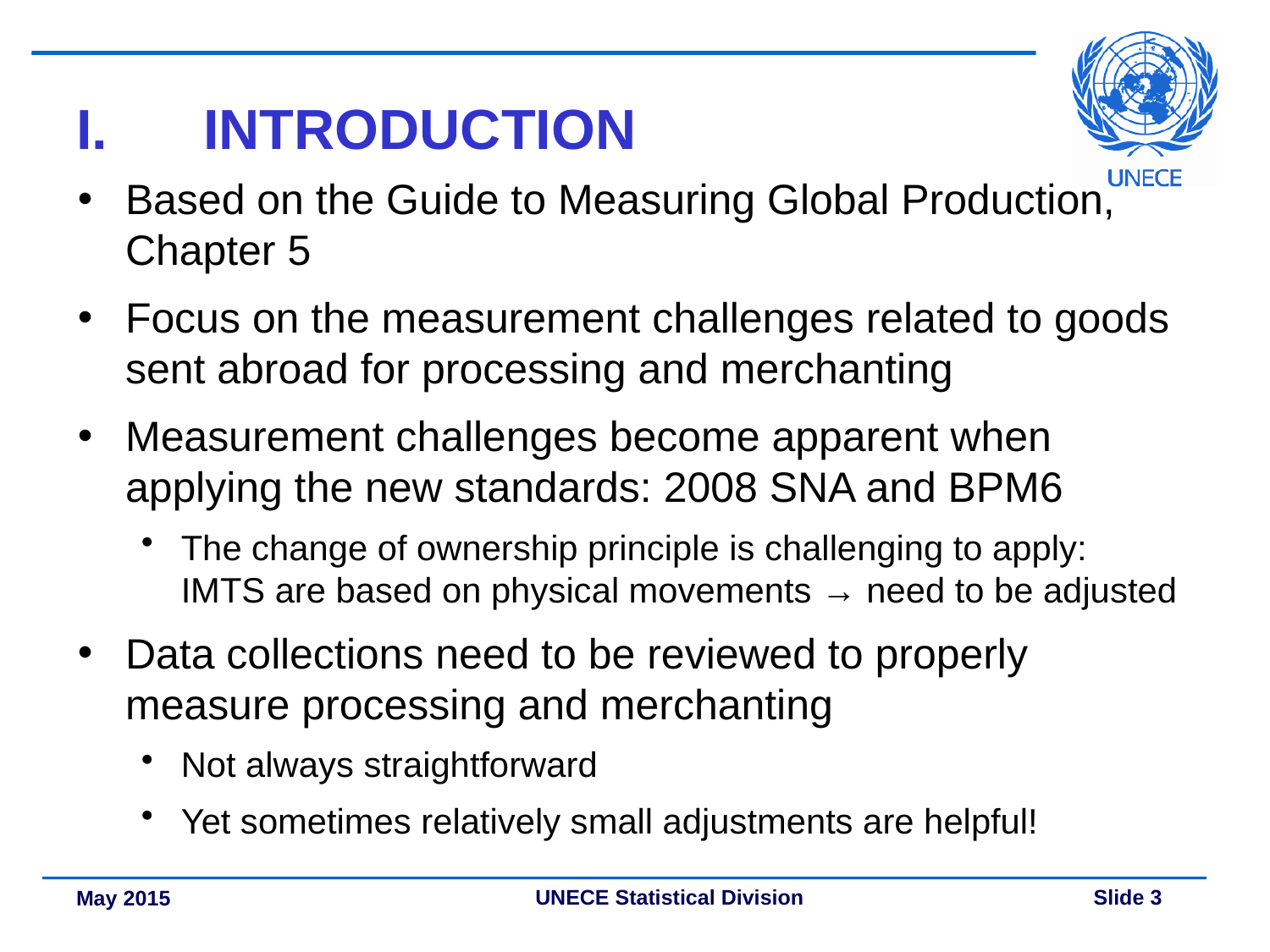

# I. 	INTRODUCTION
Based on the Guide to Measuring Global Production, Chapter 5
Focus on the measurement challenges related to goods sent abroad for processing and merchanting
Measurement challenges become apparent when applying the new standards: 2008 SNA and BPM6
The change of ownership principle is challenging to apply:
IMTS are based on physical movements → need to be adjusted
Data collections need to be reviewed to properly measure processing and merchanting
Not always straightforward
Yet sometimes relatively small adjustments are helpful!
May 2015